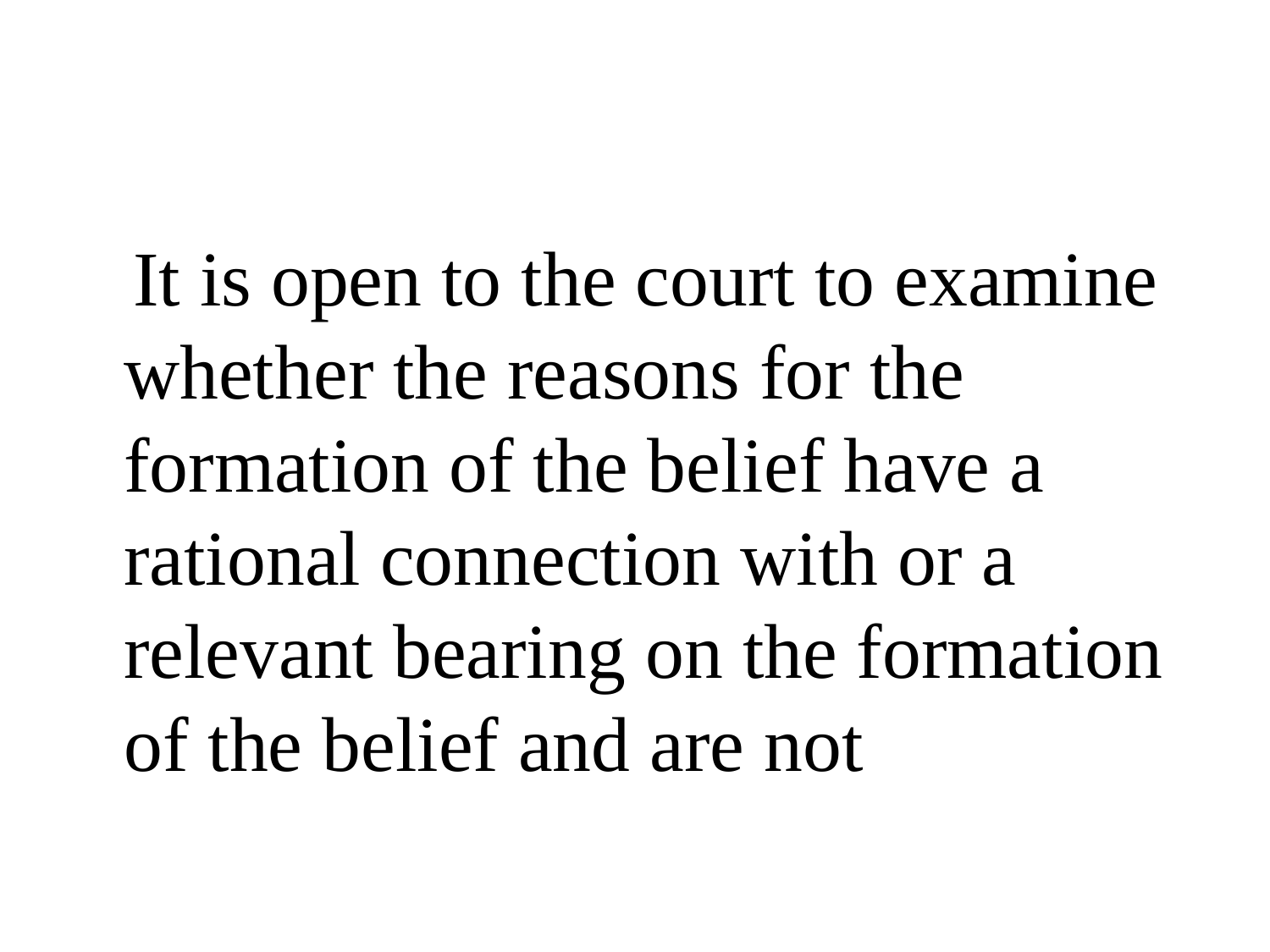

#
    It is open to the court to examine whether the reasons for the formation of the belief have a rational connection with or a relevant bearing on the formation of the belief and are not